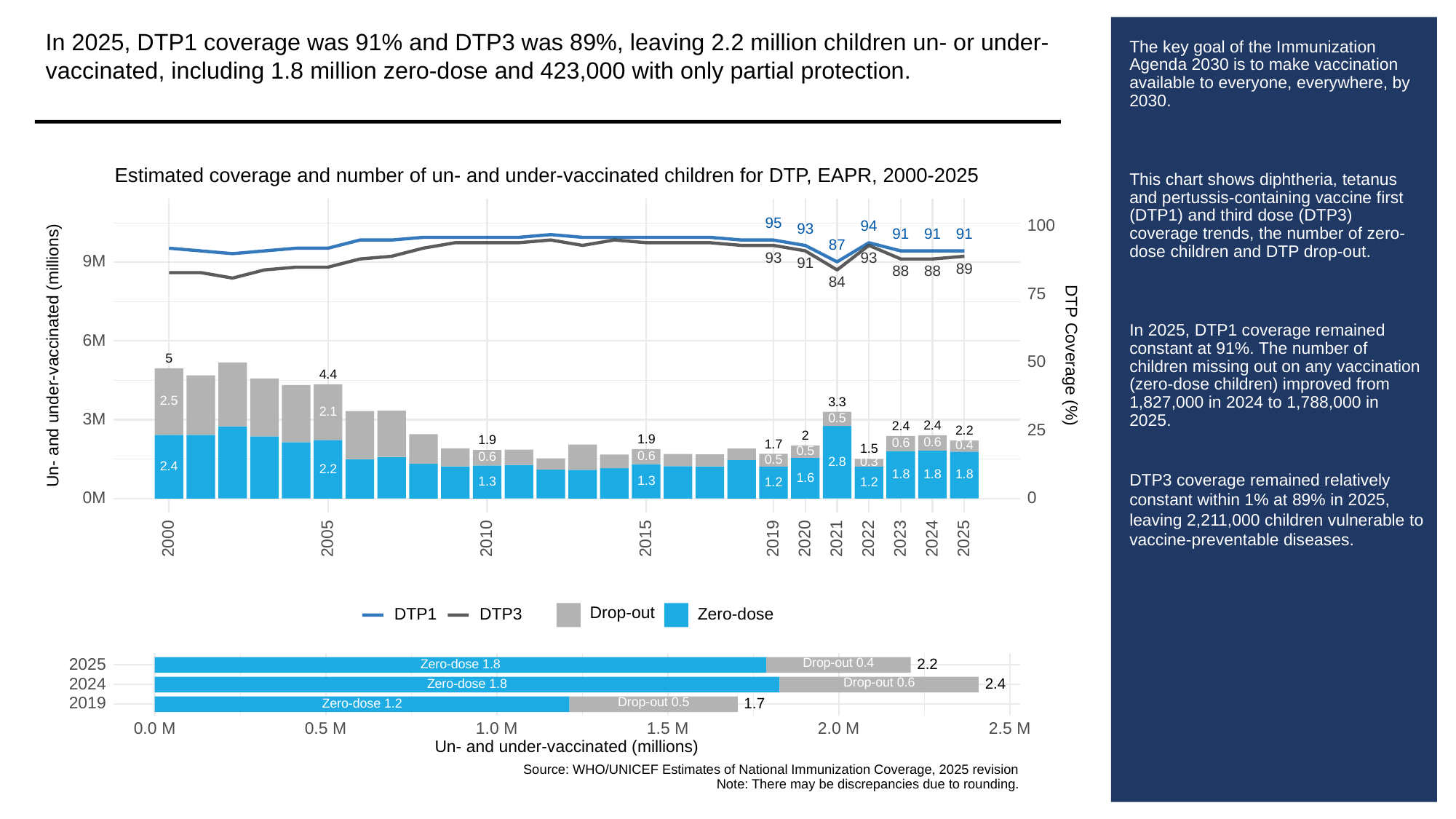

In 2025, DTP1 coverage was 91% and DTP3 was 89%, leaving 2.2 million children un- or under-vaccinated, including 1.8 million zero-dose and 423,000 with only partial protection.
# The key goal of the Immunization Agenda 2030 is to make vaccination available to everyone, everywhere, by 2030.

This chart shows diphtheria, tetanus and pertussis-containing vaccine first (DTP1) and third dose (DTP3) coverage trends, the number of zero-dose children and DTP drop-out.

In 2025, DTP1 coverage remained constant at 91%. The number of children missing out on any vaccination (zero-dose children) improved from 1,827,000 in 2024 to 1,788,000 in 2025.

DTP3 coverage remained relatively constant within 1% at 89% in 2025, leaving 2,211,000 children vulnerable to vaccine-preventable diseases.

Estimated coverage and number of un- and under-vaccinated children for DTP, EAPR, 2000-2025

95
100
94

93
91
91
91

87

93
93
9M
91

89
88
88
84
75

6M

Un- and under-vaccinated (millions)
DTP Coverage (%)
5
50

4.4

2.5
3.3
2.1

3M
0.5

2.4
2.4
25

2.2
2

1.9

1.9

0.6
0.6
1.7

0.4

1.5

0.5

0.6
0.6

0.5

2.8

0.3

2.4

2.2

1.8

1.8
1.8
1.6
1.3
1.3
1.2
1.2
0M
0

2023
2000
2005
2010
2015
2019
2020
2021
2022
2024
2025

Drop-out
DTP3
Zero-dose
DTP1

Drop-out 0.4
2025
2.2
Zero-dose 1.8

Drop-out 0.6
2024
2.4
Zero-dose 1.8

Drop-out 0.5
2019
1.7
Zero-dose 1.2

0.0 M
0.5 M
1.0 M
1.5 M
2.0 M
2.5 M
Un- and under-vaccinated (millions)
Source: WHO/UNICEF Estimates of National Immunization Coverage, 2025 revision
Note: There may be discrepancies due to rounding.